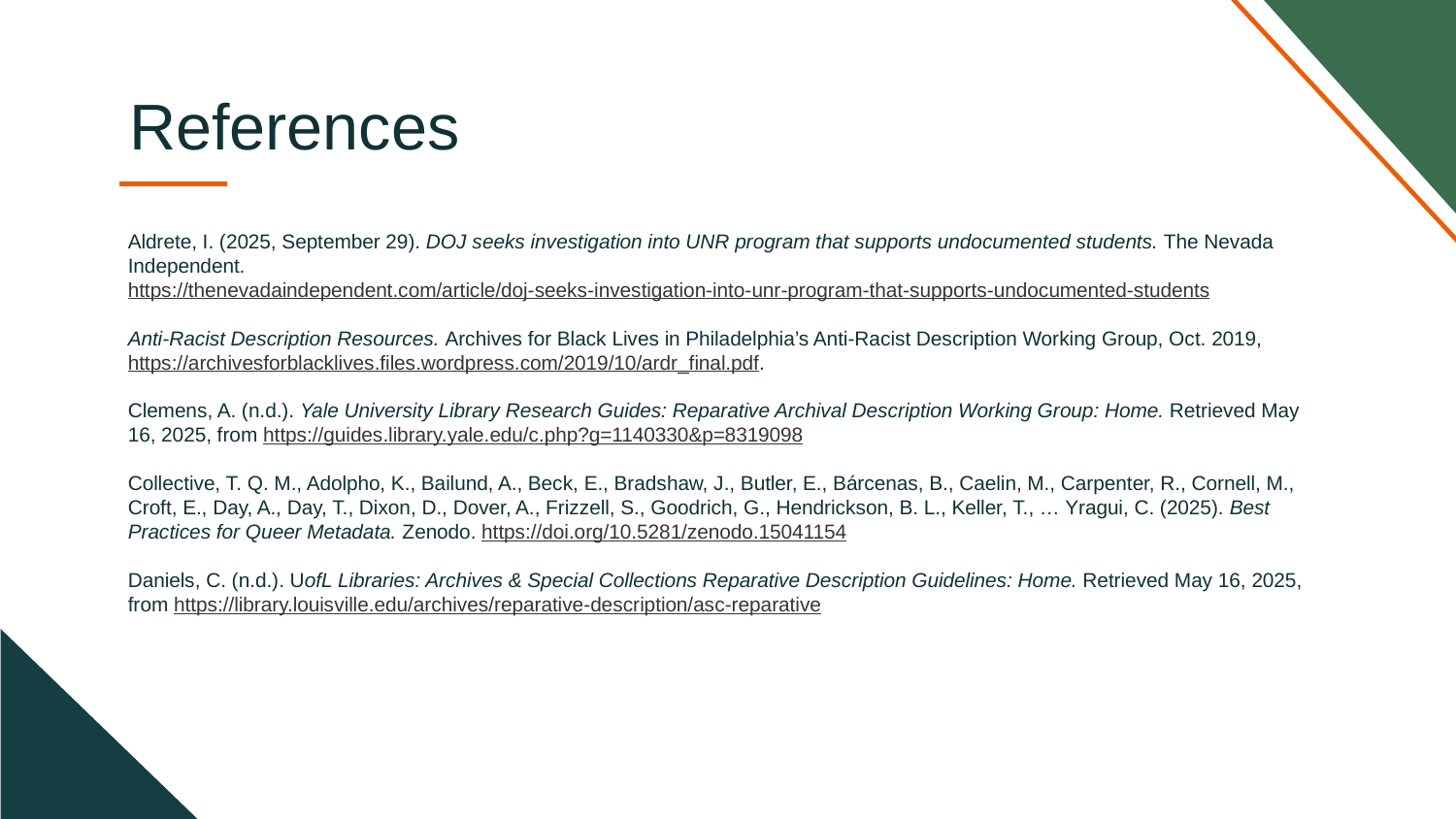

# References
Aldrete, I. (2025, September 29). DOJ seeks investigation into UNR program that supports undocumented students. The Nevada Independent. https://thenevadaindependent.com/article/doj-seeks-investigation-into-unr-program-that-supports-undocumented-students
Anti-Racist Description Resources. Archives for Black Lives in Philadelphia’s Anti-Racist Description Working Group, Oct. 2019, https://archivesforblacklives.files.wordpress.com/2019/10/ardr_final.pdf.
Clemens, A. (n.d.). Yale University Library Research Guides: Reparative Archival Description Working Group: Home. Retrieved May 16, 2025, from https://guides.library.yale.edu/c.php?g=1140330&p=8319098
Collective, T. Q. M., Adolpho, K., Bailund, A., Beck, E., Bradshaw, J., Butler, E., Bárcenas, B., Caelin, M., Carpenter, R., Cornell, M., Croft, E., Day, A., Day, T., Dixon, D., Dover, A., Frizzell, S., Goodrich, G., Hendrickson, B. L., Keller, T., … Yragui, C. (2025). Best Practices for Queer Metadata. Zenodo. https://doi.org/10.5281/zenodo.15041154
Daniels, C. (n.d.). UofL Libraries: Archives & Special Collections Reparative Description Guidelines: Home. Retrieved May 16, 2025, from https://library.louisville.edu/archives/reparative-description/asc-reparative